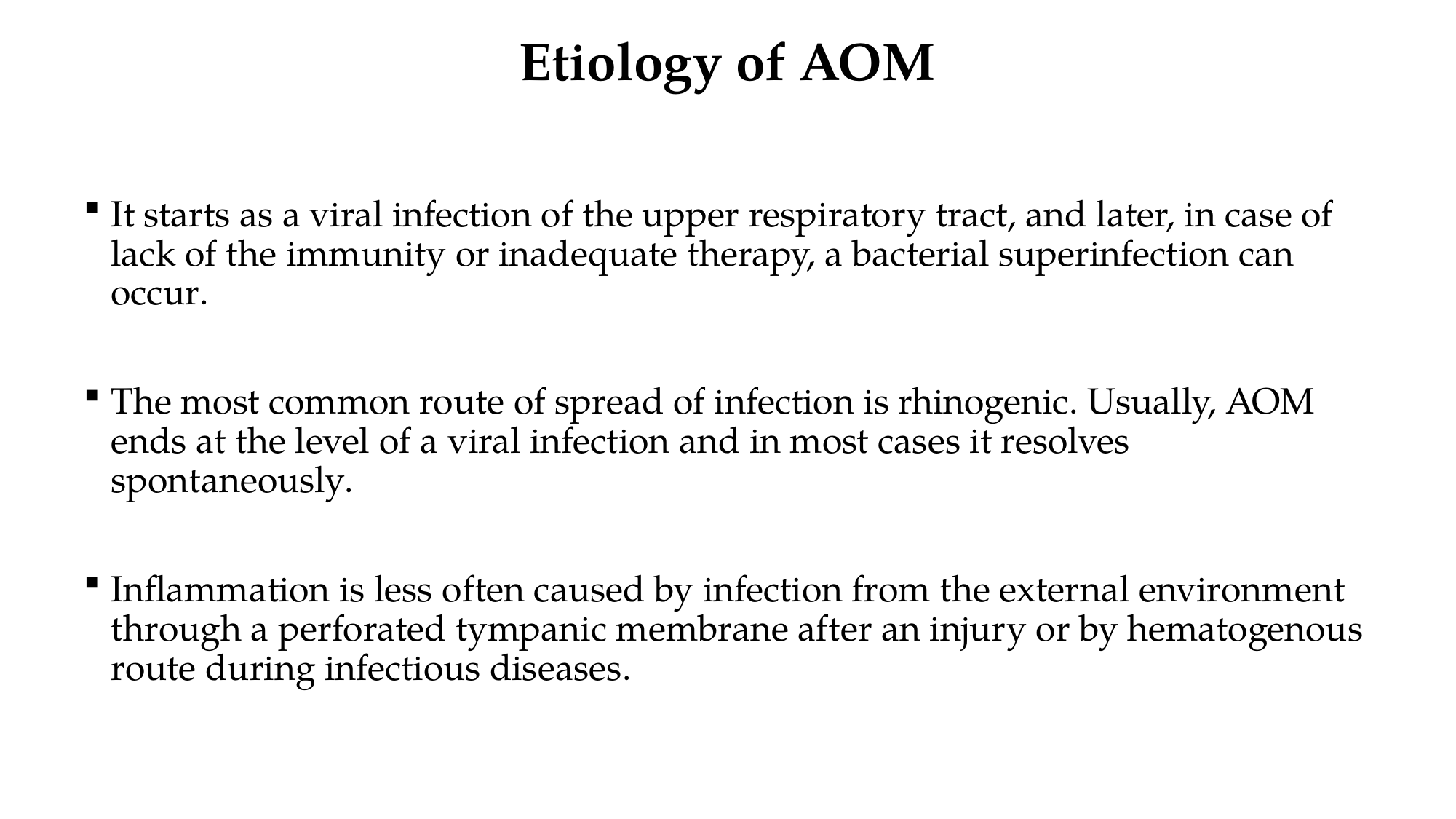

Etiology of AOM
It starts as a viral infection of the upper respiratory tract, and later, in case of lack of the immunity or inadequate therapy, a bacterial superinfection can occur.

The most common route of spread of infection is rhinogenic. Usually, AOM ends at the level of a viral infection and in most cases it resolves spontaneously.

Inflammation is less often caused by infection from the external environment through a perforated tympanic membrane after an injury or by hematogenous route during infectious diseases.